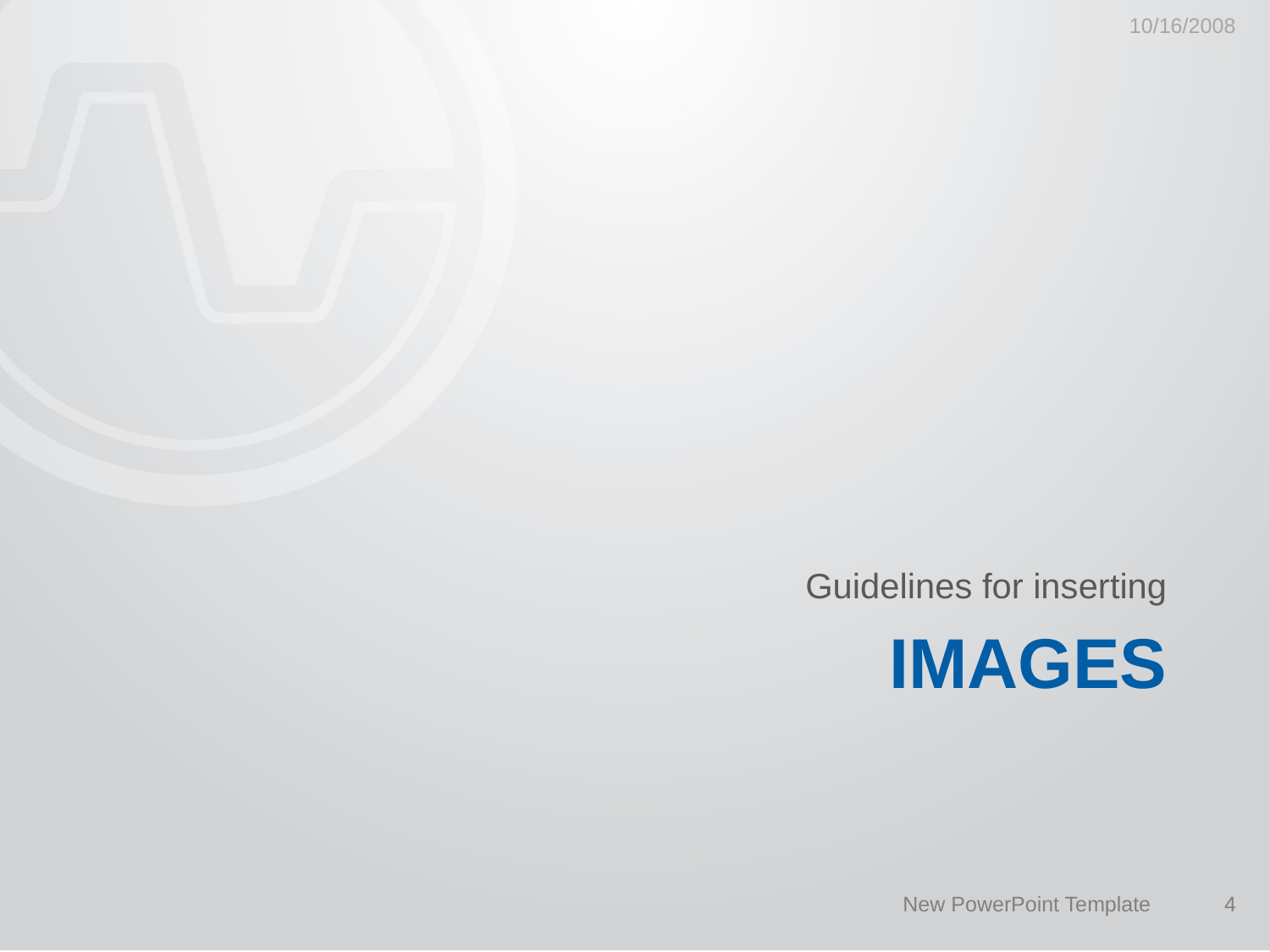

10/16/2008
Guidelines for inserting
# IMAGES
New PowerPoint Template
4